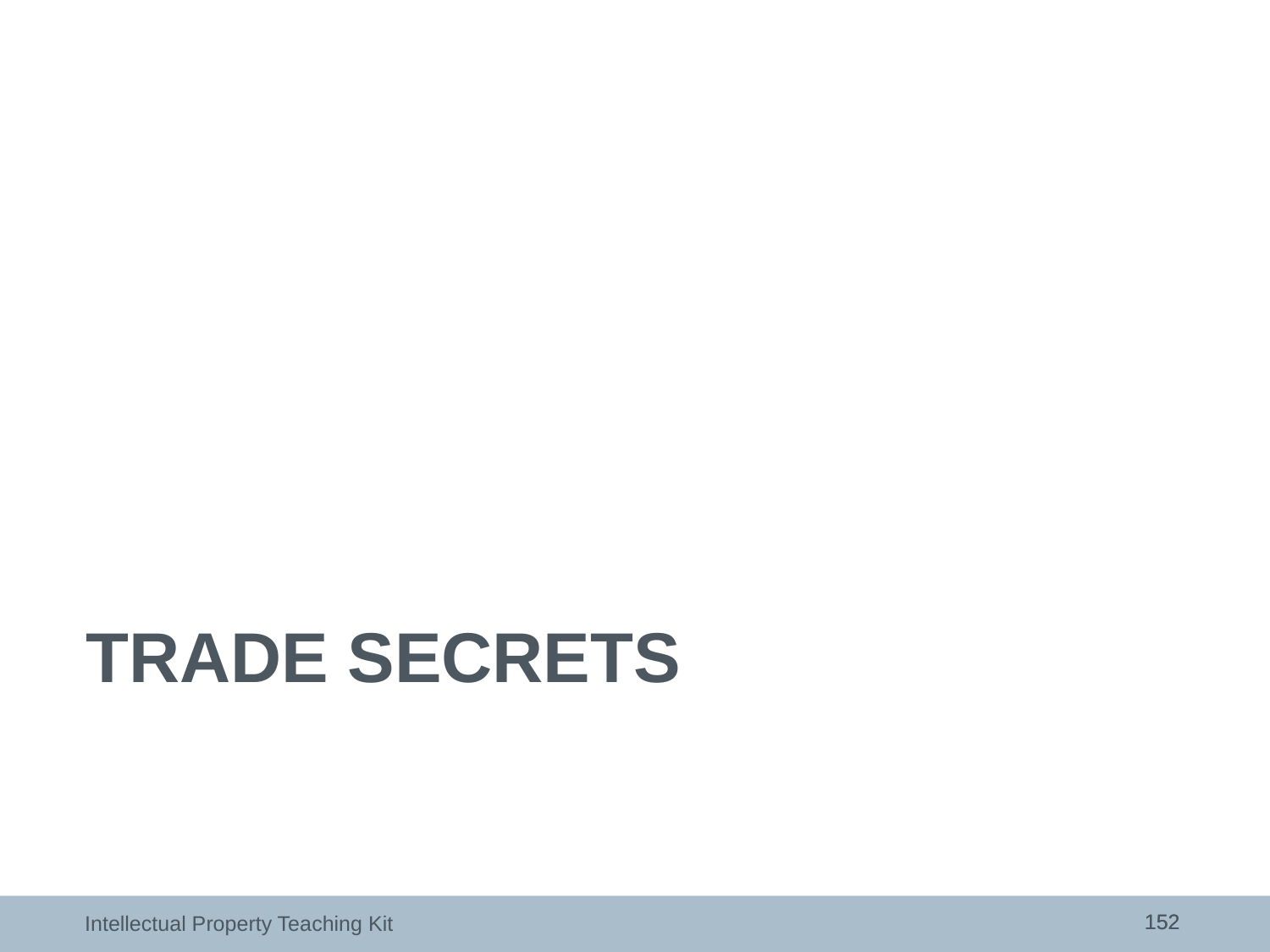

# trade secretS
152
152
Intellectual Property Teaching Kit